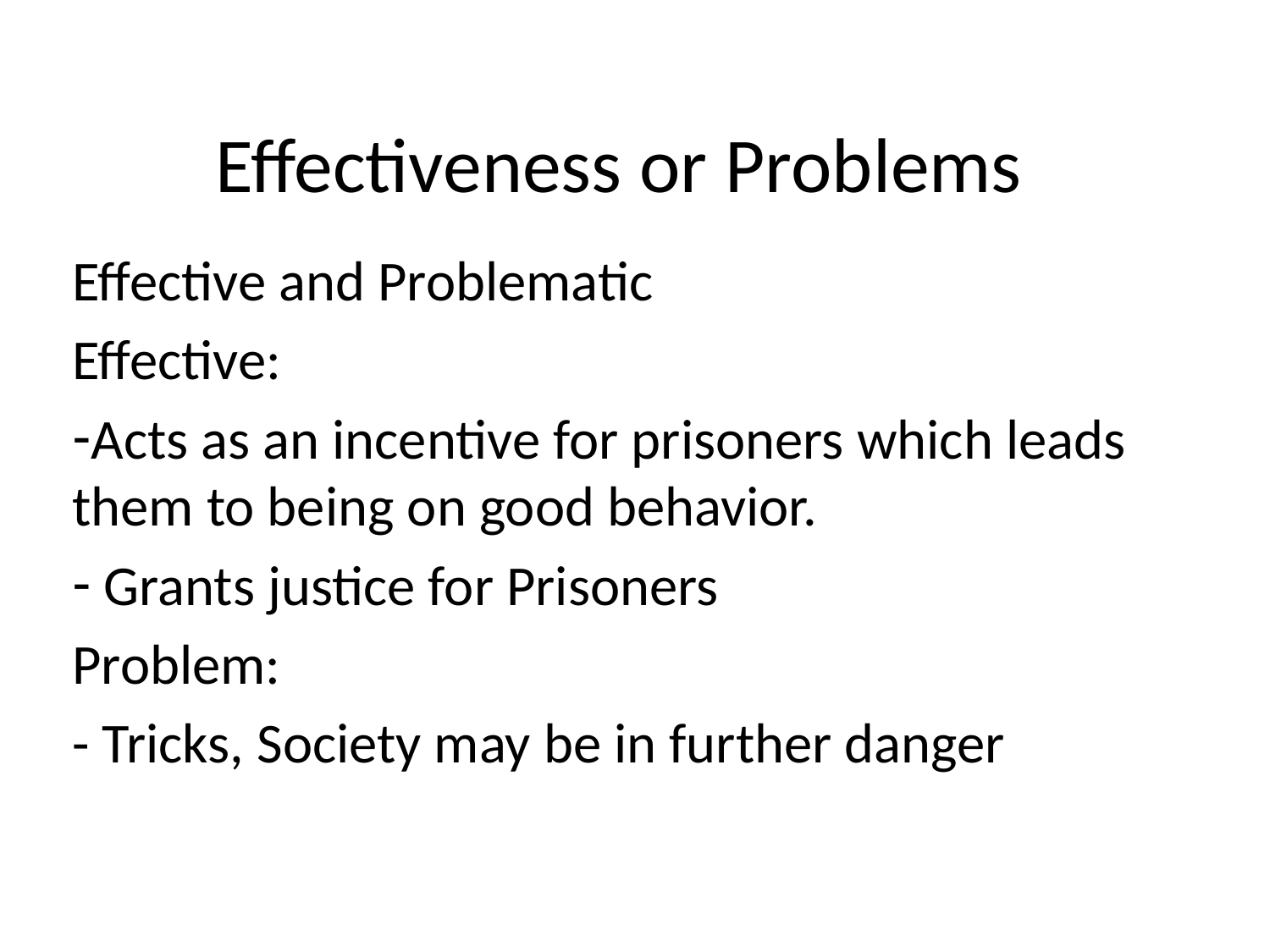

# Effectiveness or Problems
Effective and Problematic
Effective:
Acts as an incentive for prisoners which leads them to being on good behavior.
 Grants justice for Prisoners
Problem:
- Tricks, Society may be in further danger